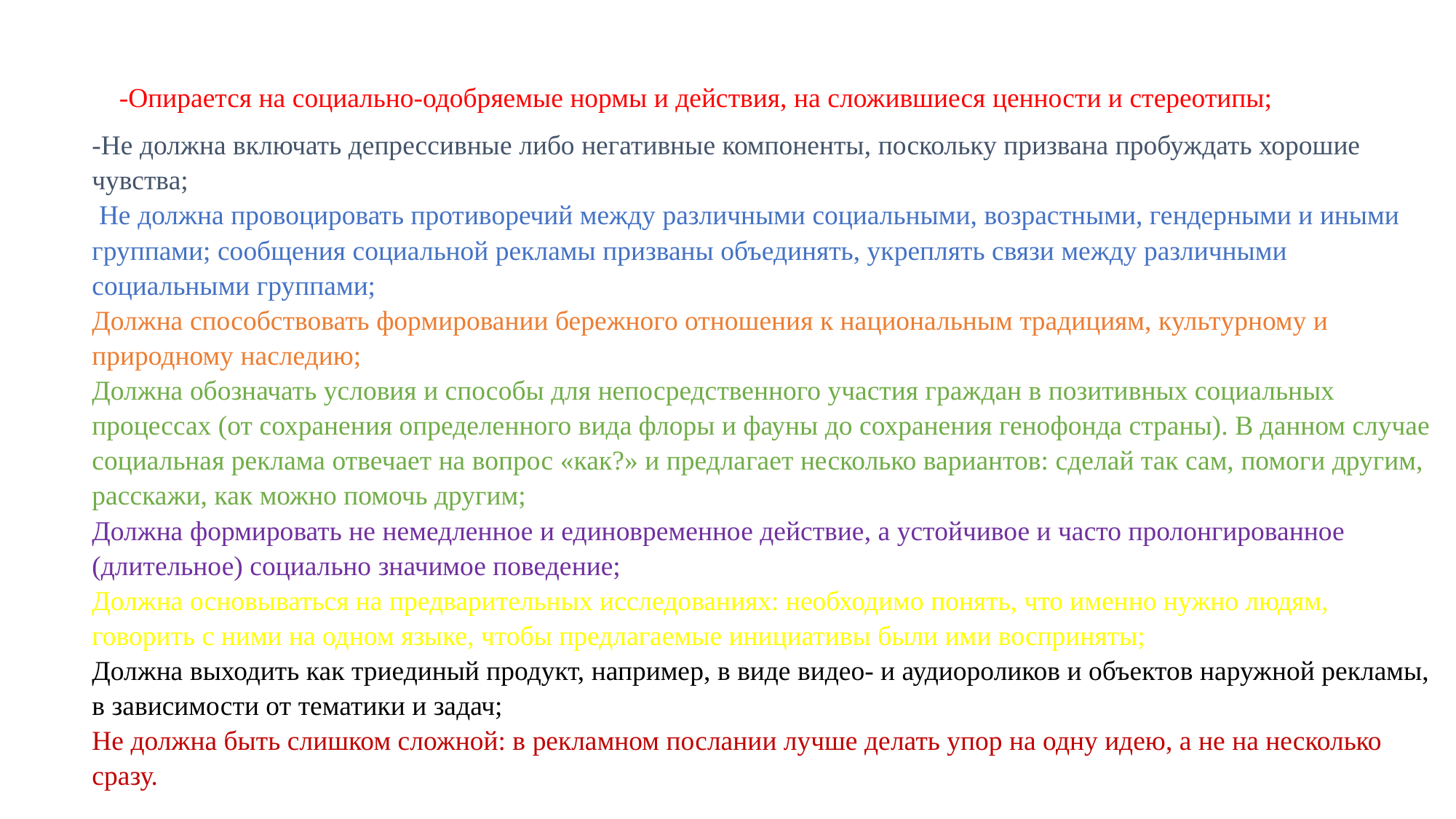

-Опирается на социально-одобряемые нормы и действия, на сложившиеся ценности и стереотипы;
-Не должна включать депрессивные либо негативные компоненты, поскольку призвана пробуждать хорошие чувства;
 Не должна провоцировать противоречий между различными социальными, возрастными, гендерными и иными группами; сообщения социальной рекламы призваны объединять, укреплять связи между различными социальными группами;
Должна способствовать формировании бережного отношения к национальным традициям, культурному и природному наследию;
Должна обозначать условия и способы для непосредственного участия граждан в позитивных социальных процессах (от сохранения определенного вида флоры и фауны до сохранения генофонда страны). В данном случае социальная реклама отвечает на вопрос «как?» и предлагает несколько вариантов: сделай так сам, помоги другим, расскажи, как можно помочь другим;
Должна формировать не немедленное и единовременное действие, а устойчивое и часто пролонгированное (длительное) социально значимое поведение;
Должна основываться на предварительных исследованиях: необходимо понять, что именно нужно людям, говорить с ними на одном языке, чтобы предлагаемые инициативы были ими восприняты;
Должна выходить как триединый продукт, например, в виде видео- и аудиороликов и объектов наружной рекламы, в зависимости от тематики и задач;
Не должна быть слишком сложной: в рекламном послании лучше делать упор на одну идею, а не на несколько сразу.